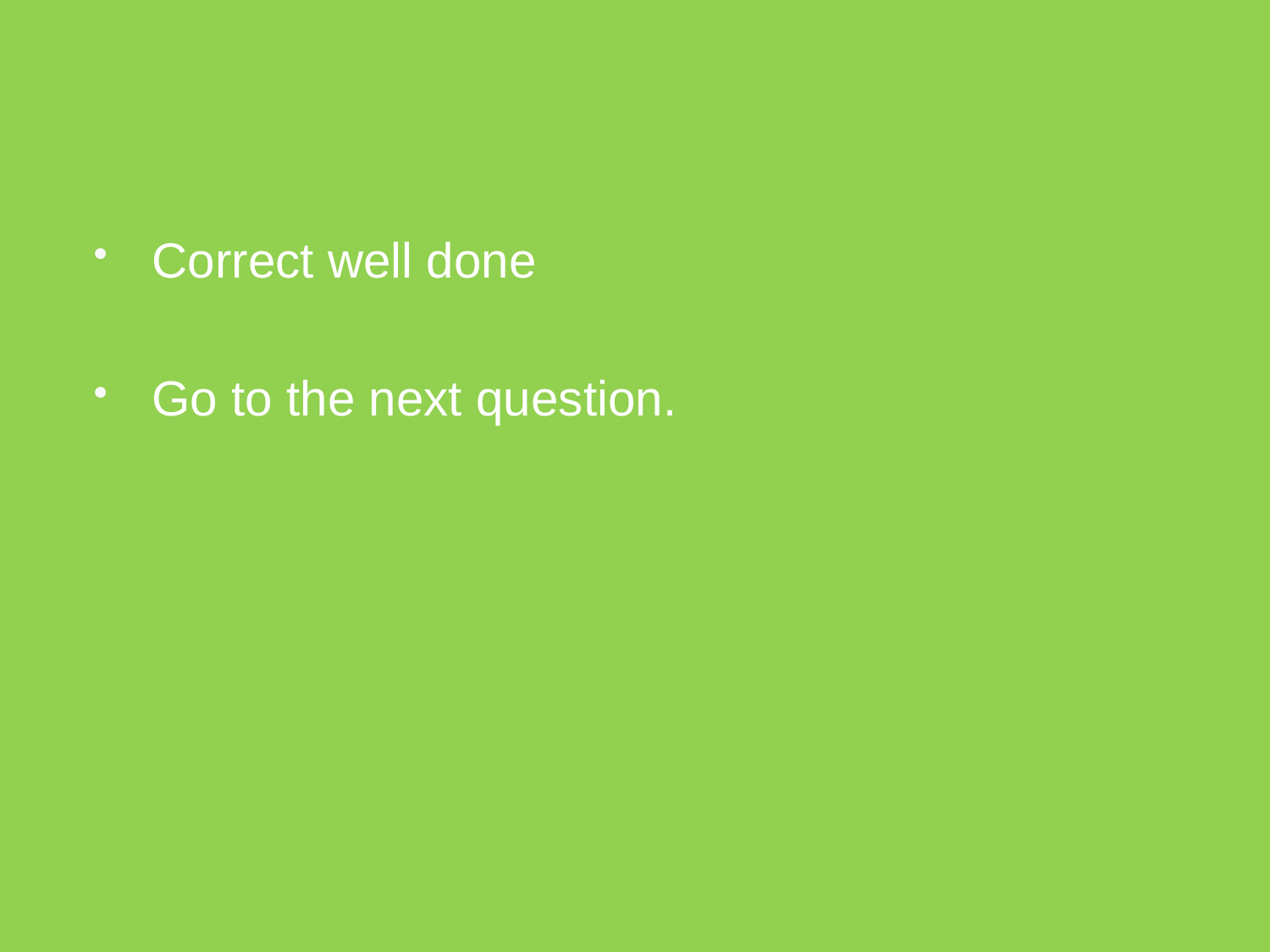

Correct well done

Go to the next question.